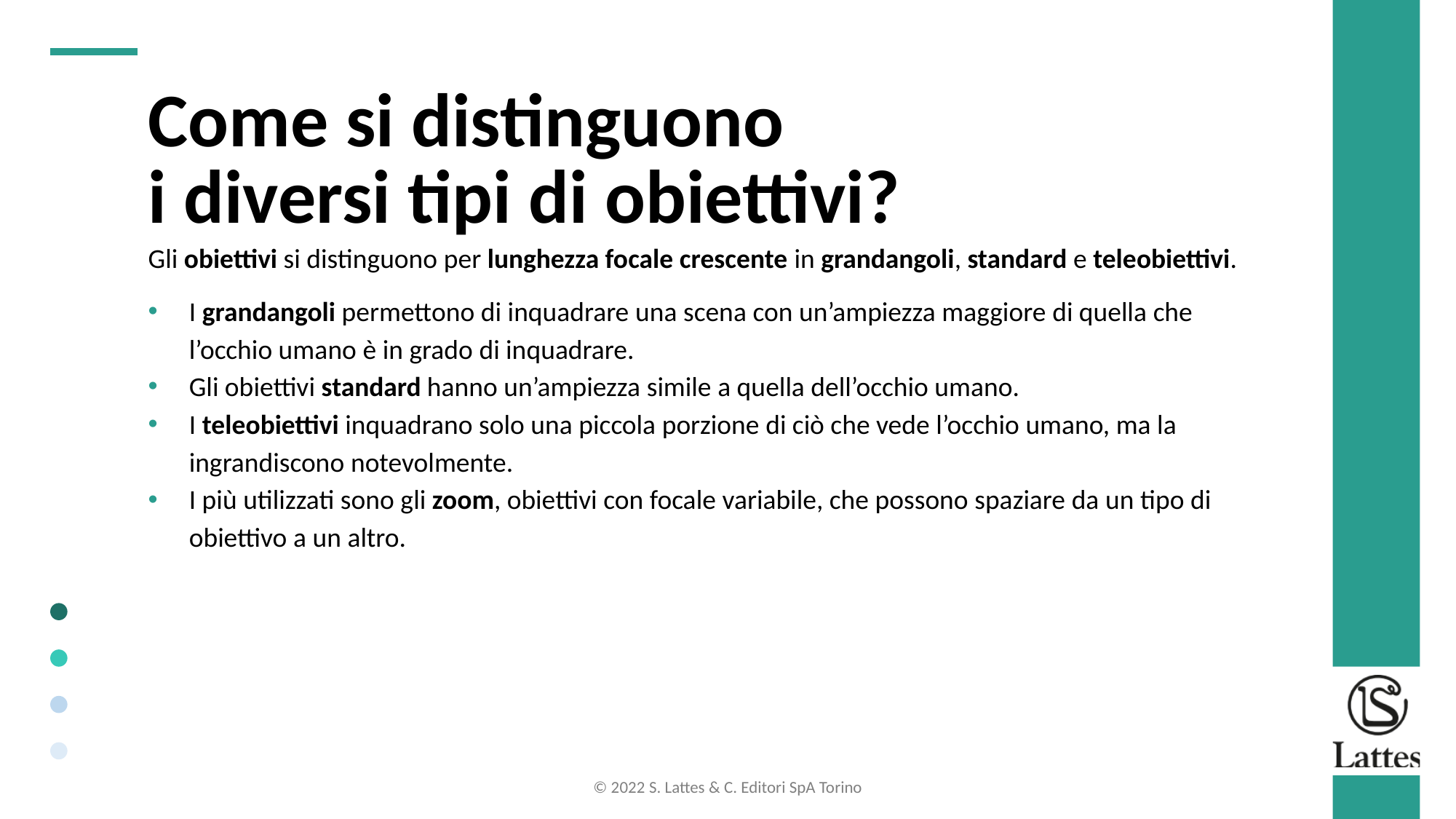

Come si distinguono
i diversi tipi di obiettivi?
Gli obiettivi si distinguono per lunghezza focale crescente in grandangoli, standard e teleobiettivi.
I grandangoli permettono di inquadrare una scena con un’ampiezza maggiore di quella che l’occhio umano è in grado di inquadrare.
Gli obiettivi standard hanno un’ampiezza simile a quella dell’occhio umano.
I teleobiettivi inquadrano solo una piccola porzione di ciò che vede l’occhio umano, ma la ingrandiscono notevolmente.
I più utilizzati sono gli zoom, obiettivi con focale variabile, che possono spaziare da un tipo di obiettivo a un altro.